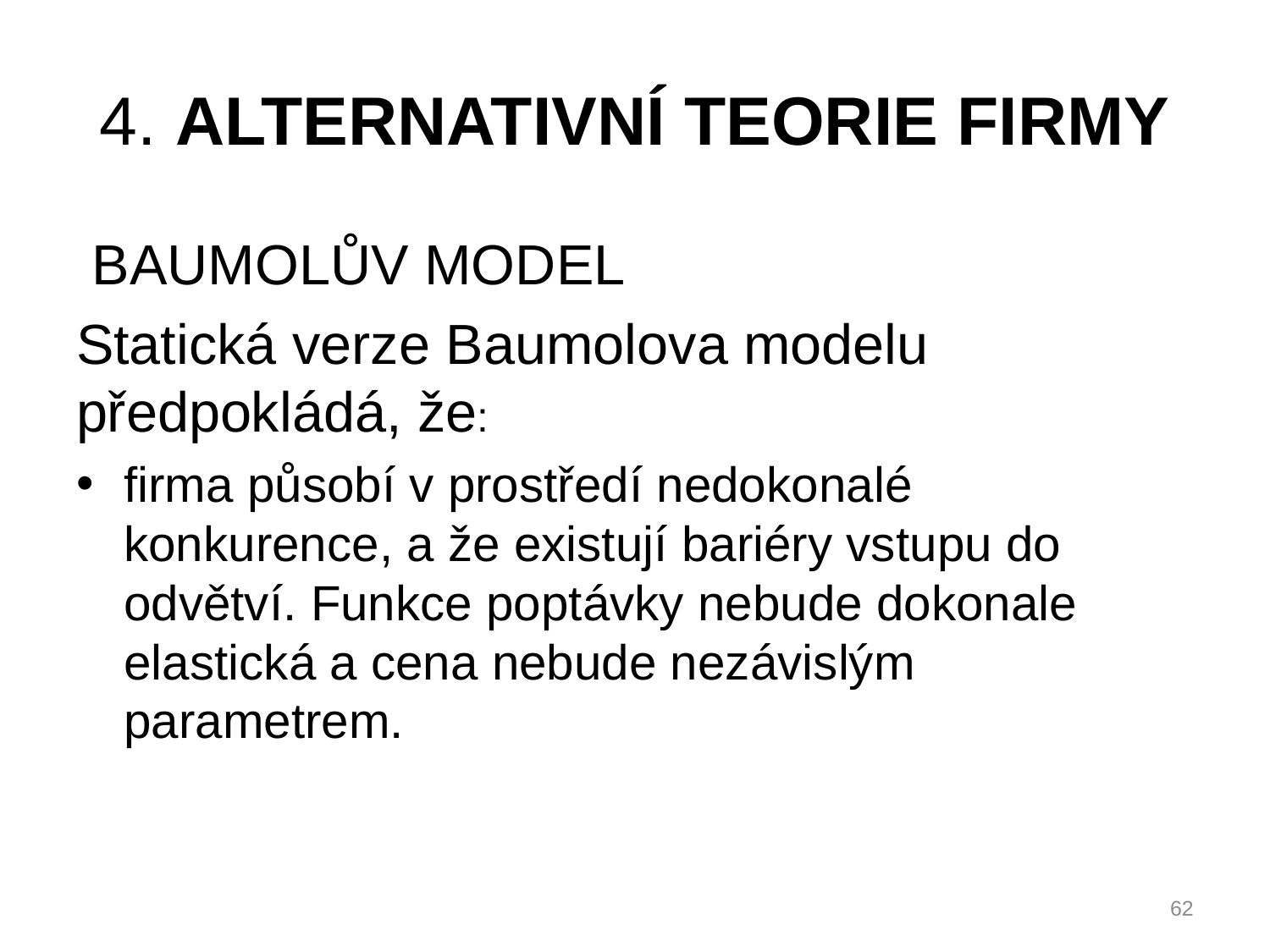

# 4. ALTERNATIVNÍ TEORIE FIRMY
BAUMOLŮV MODEL
Statická verze Baumolova modelu předpokládá, že:
firma působí v prostředí nedokonalé konkurence, a že existují bariéry vstupu do odvětví. Funkce poptávky nebude dokonale elastická a cena nebude nezávislým parametrem.
62